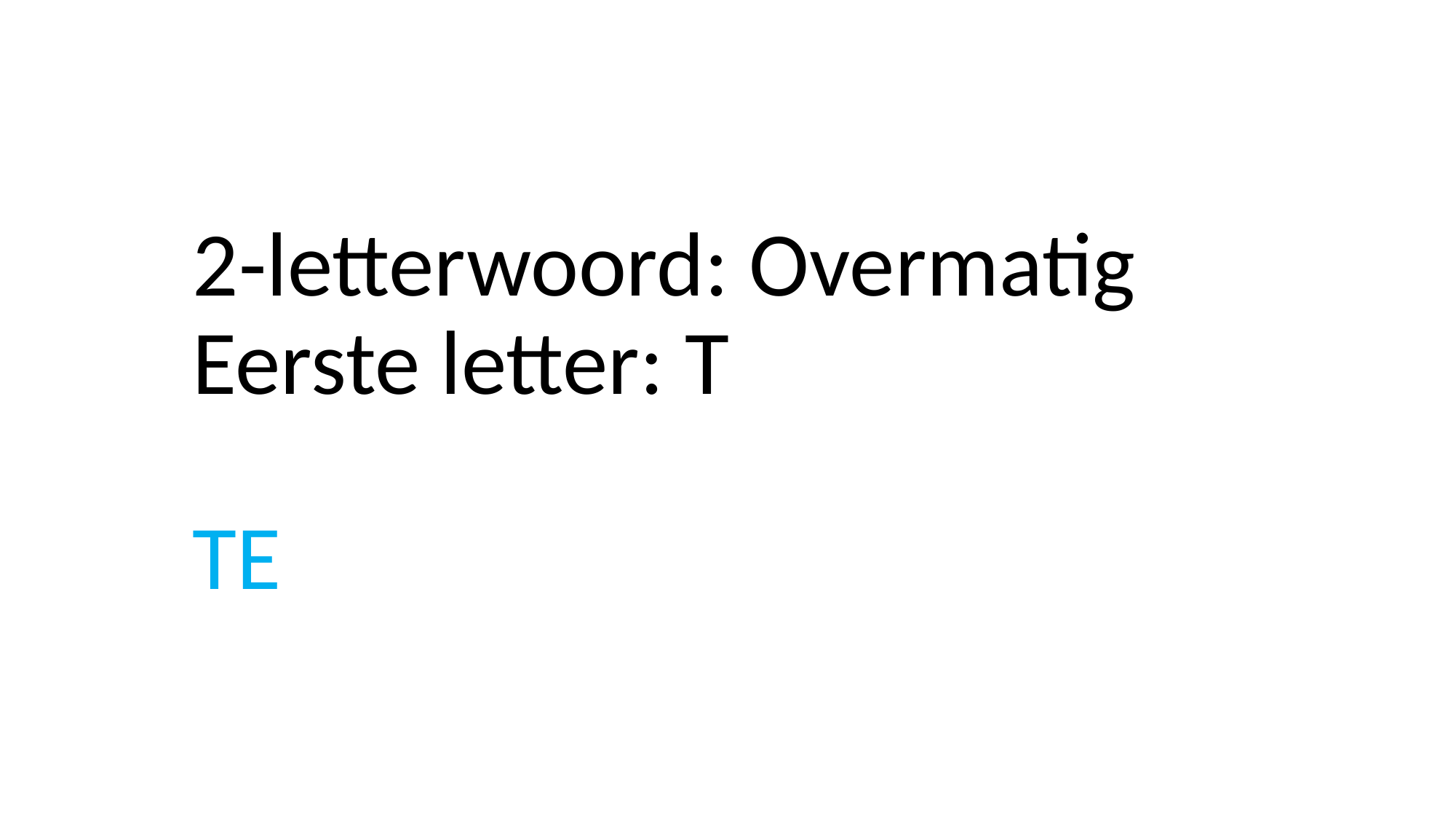

# 2-letterwoord: Overmatig Eerste letter: T
TE